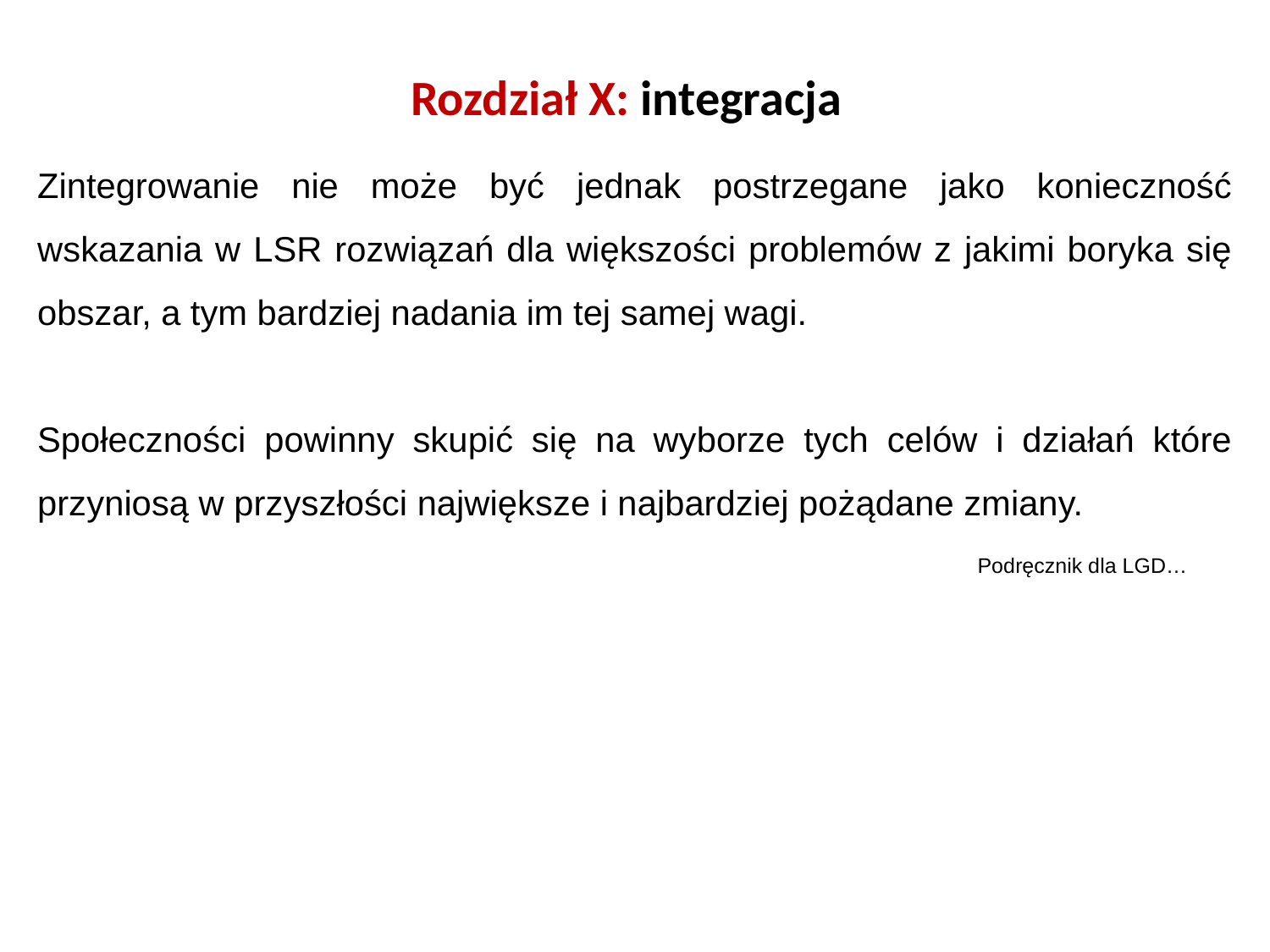

# Rozdział X: integracja
Zintegrowanie nie może być jednak postrzegane jako konieczność wskazania w LSR rozwiązań dla większości problemów z jakimi boryka się obszar, a tym bardziej nadania im tej samej wagi.

Społeczności powinny skupić się na wyborze tych celów i działań które przyniosą w przyszłości największe i najbardziej pożądane zmiany.

Podręcznik dla LGD…